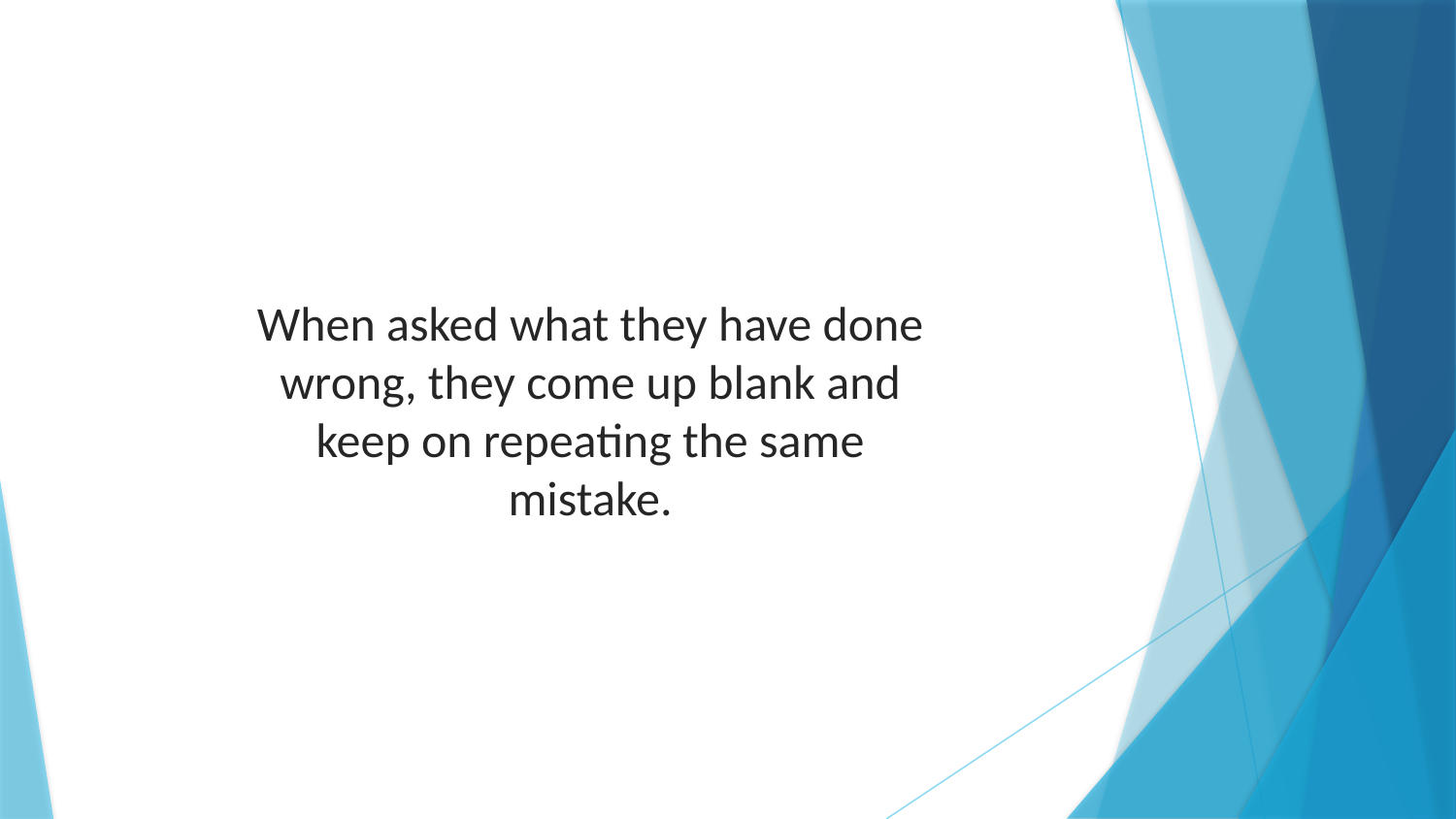

When asked what they have done wrong, they come up blank and keep on repeating the same mistake.